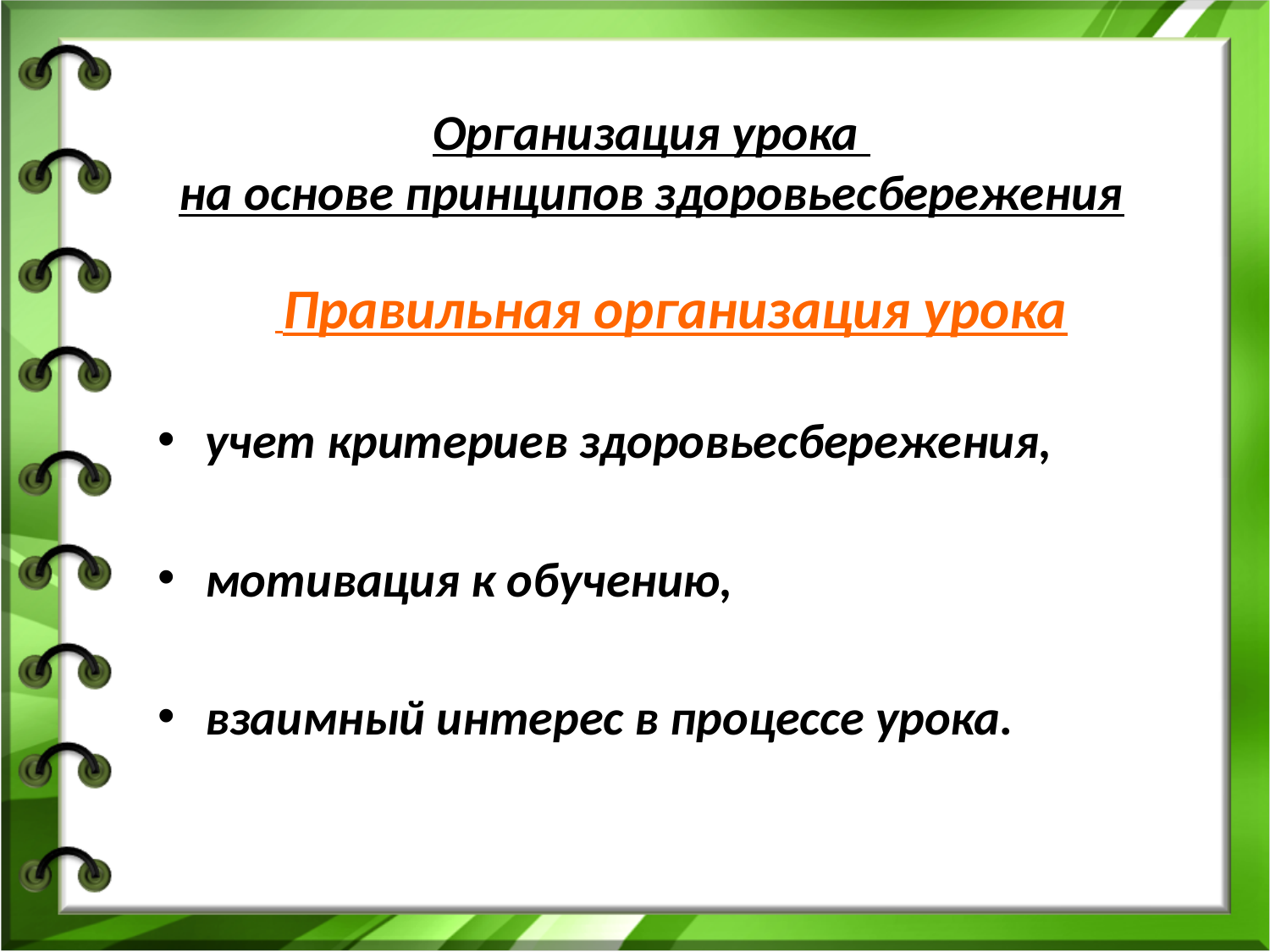

Организация урока
на основе принципов здоровьесбережения
 Правильная организация урока

учет критериев здоровьесбережения,

мотивация к обучению,

взаимный интерес в процессе урока.